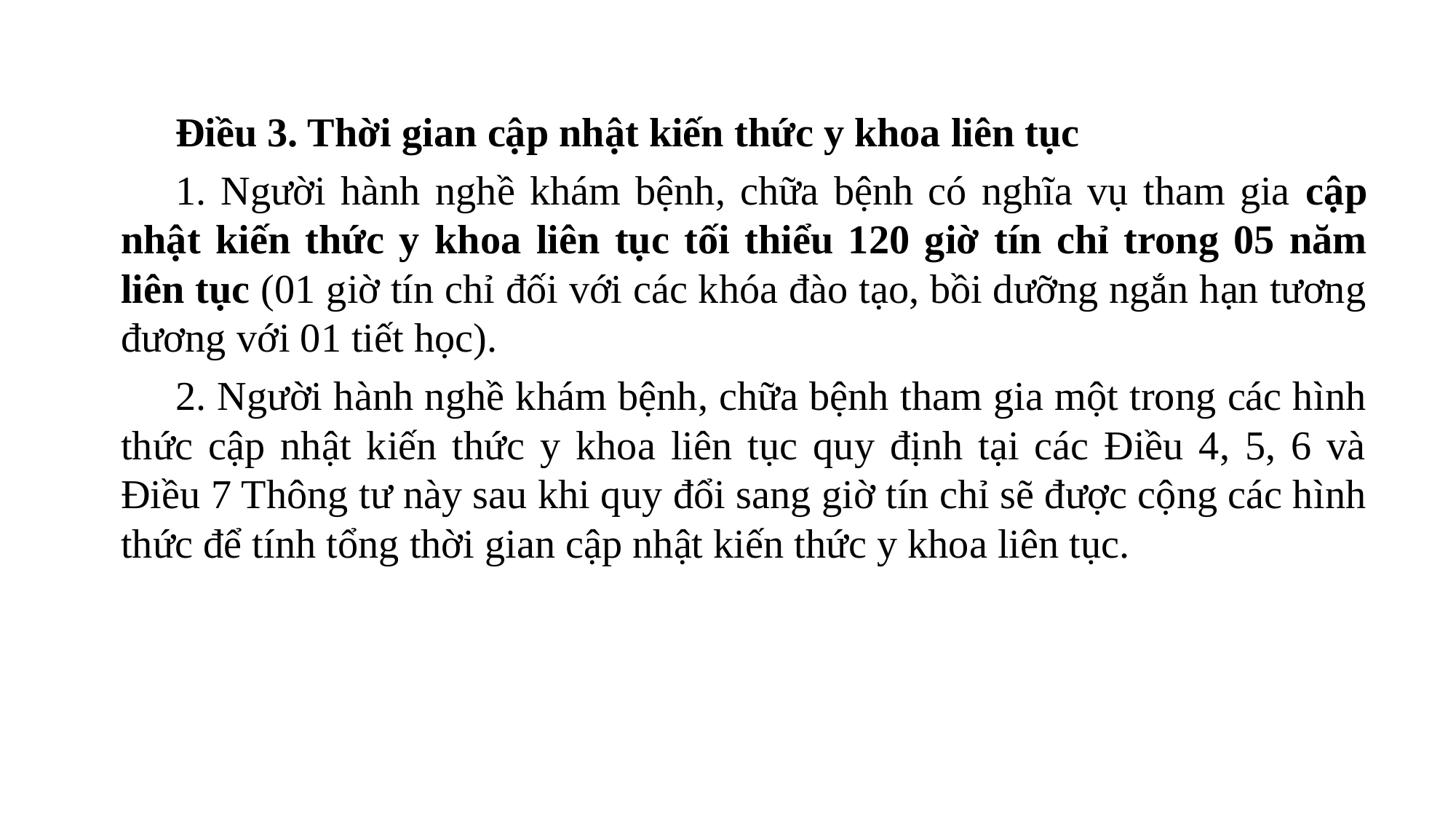

Điều 3. Thời gian cập nhật kiến thức y khoa liên tục
1. Người hành nghề khám bệnh, chữa bệnh có nghĩa vụ tham gia cập nhật kiến thức y khoa liên tục tối thiểu 120 giờ tín chỉ trong 05 năm liên tục (01 giờ tín chỉ đối với các khóa đào tạo, bồi dưỡng ngắn hạn tương đương với 01 tiết học).
2. Người hành nghề khám bệnh, chữa bệnh tham gia một trong các hình thức cập nhật kiến thức y khoa liên tục quy định tại các Điều 4, 5, 6 và Điều 7 Thông tư này sau khi quy đổi sang giờ tín chỉ sẽ được cộng các hình thức để tính tổng thời gian cập nhật kiến thức y khoa liên tục.